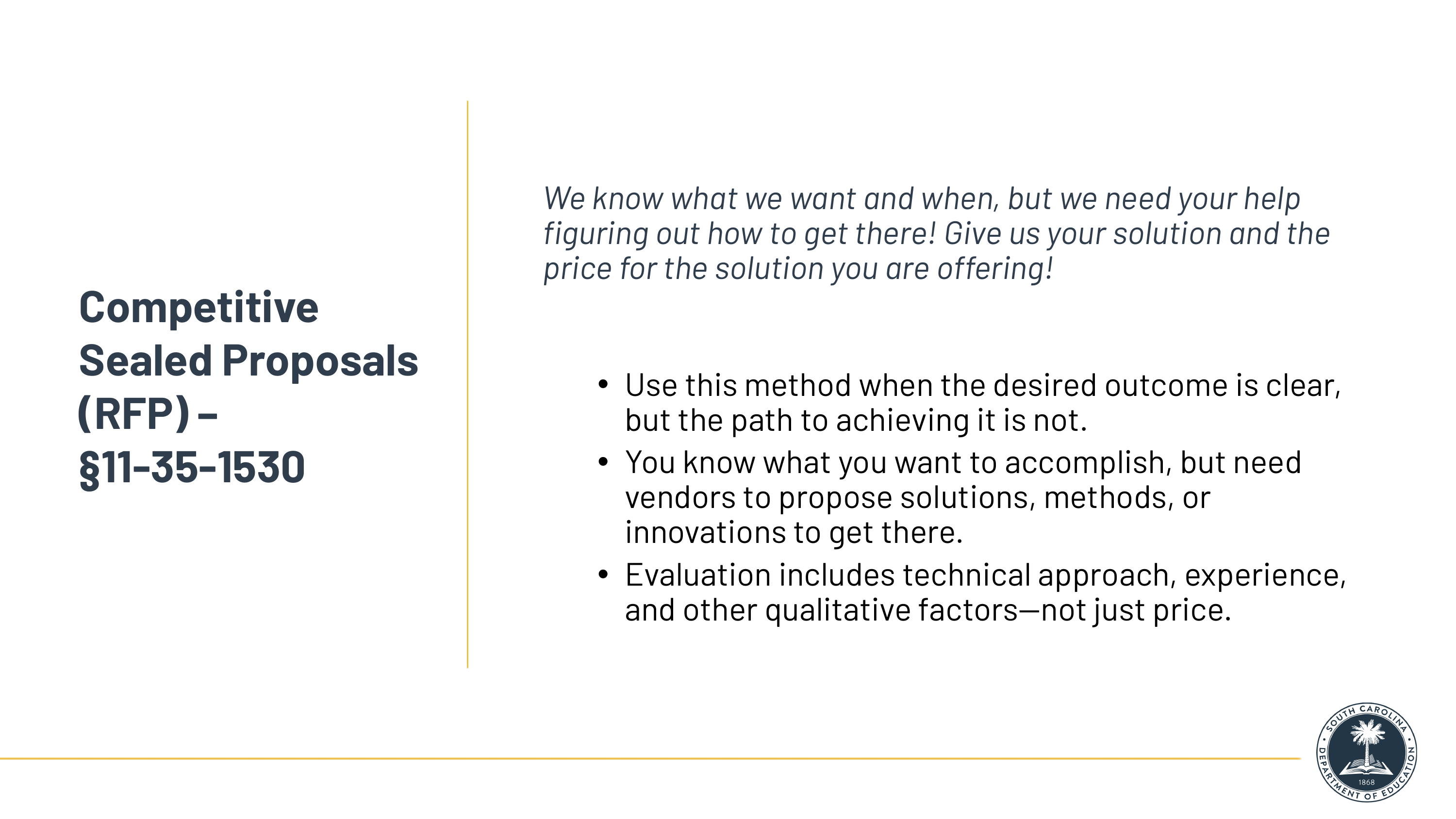

# Competitive Sealed Proposals (RFP) – §11-35-1530

We know what we want and when, but we need your help figuring out how to get there! Give us your solution and the price for the solution you are offering!

Use this method when the desired outcome is clear, but the path to achieving it is not.
You know what you want to accomplish, but need vendors to propose solutions, methods, or innovations to get there.
Evaluation includes technical approach, experience, and other qualitative factors—not just price.